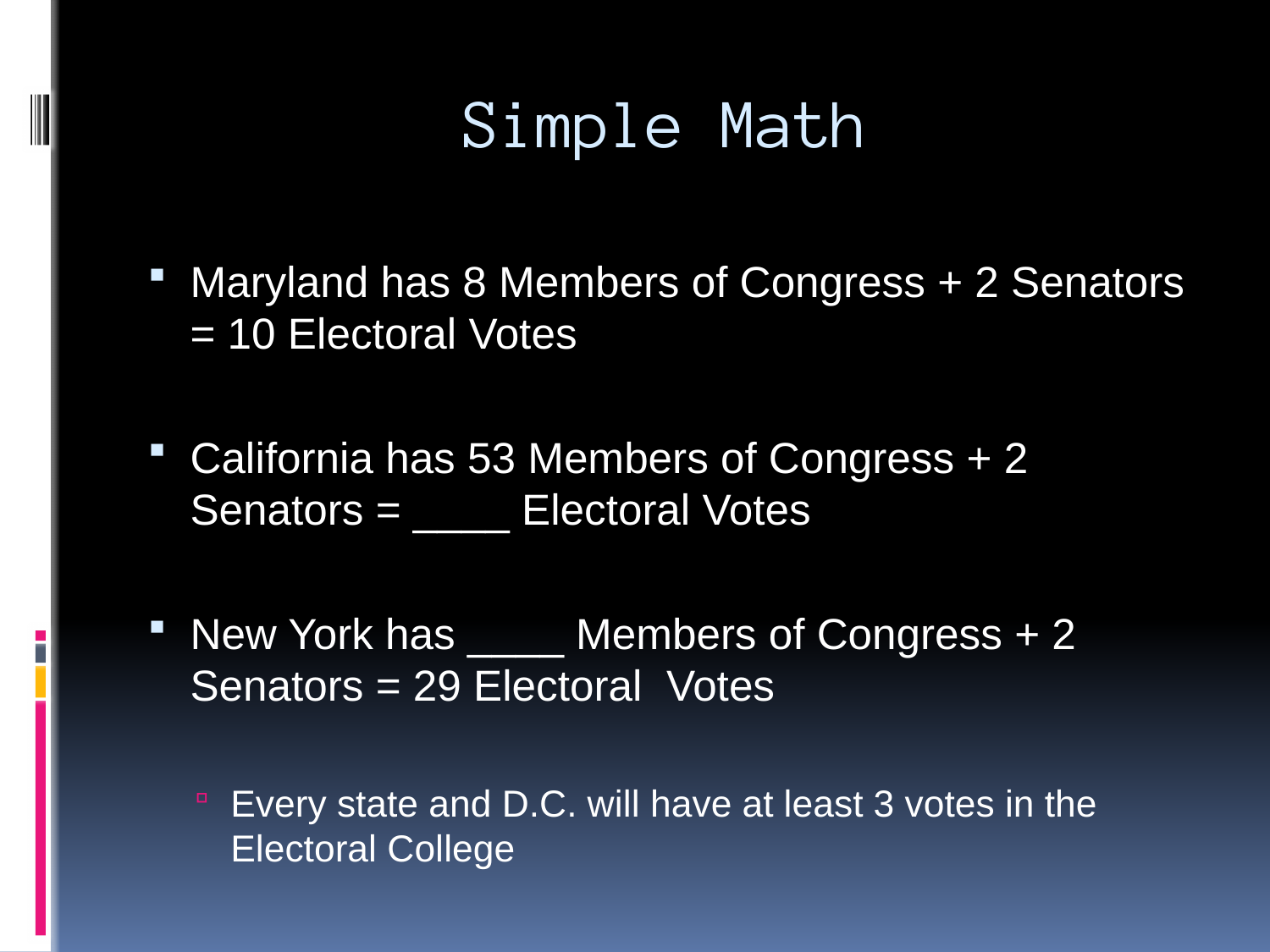

# Simple Math
Maryland has 8 Members of Congress + 2 Senators = 10 Electoral Votes

California has 53 Members of Congress + 2 Senators = ____ Electoral Votes

New York has ____ Members of Congress + 2 Senators = 29 Electoral  Votes

Every state and D.C. will have at least 3 votes in the Electoral College